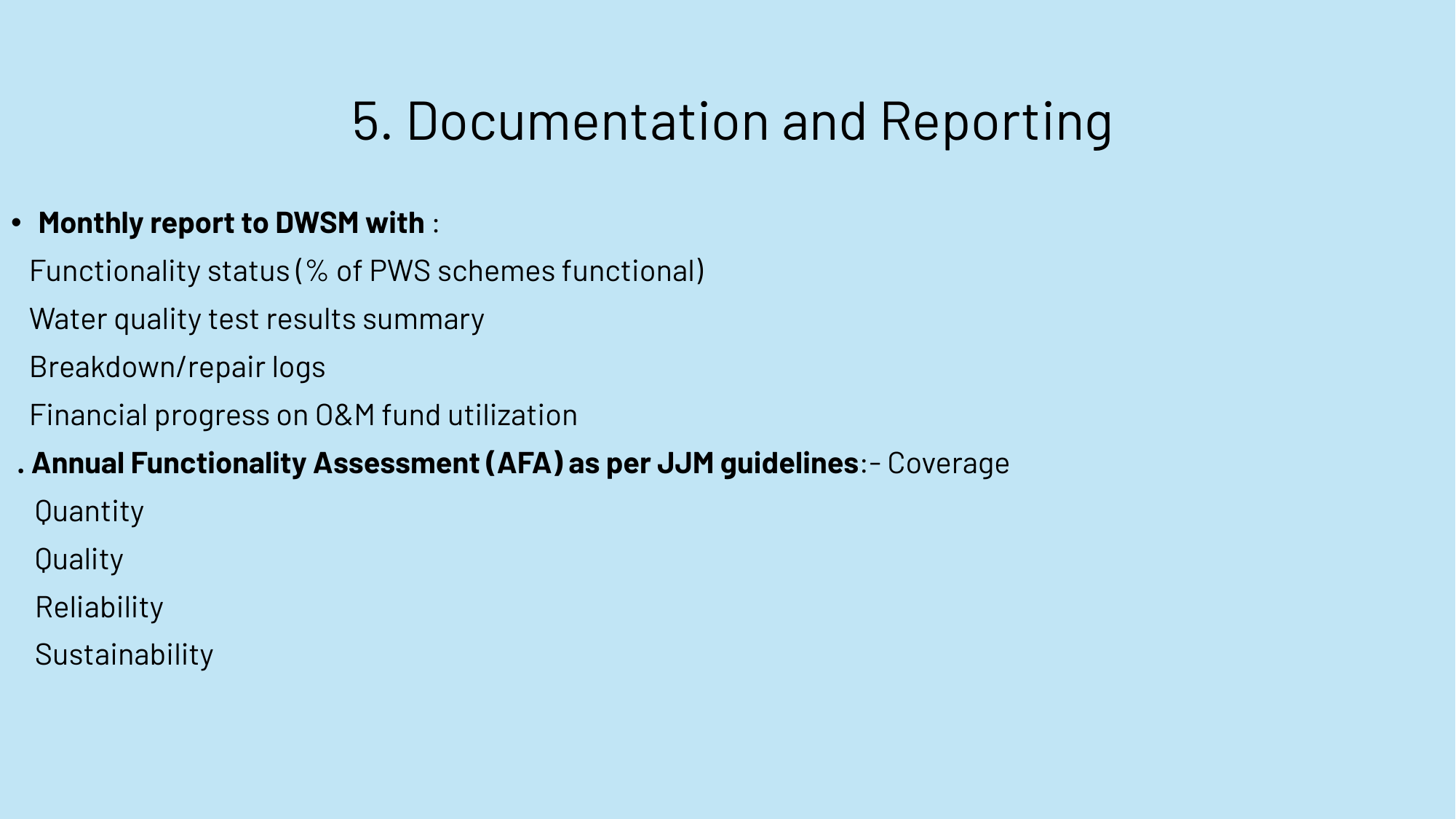

# 5. Documentation and Reporting
Monthly report to DWSM with :
   Functionality status (% of PWS schemes functional)
   Water quality test results summary
   Breakdown/repair logs
   Financial progress on O&M fund utilization
 . Annual Functionality Assessment (AFA) as per JJM guidelines:- Coverage
    Quantity
    Quality
    Reliability
    Sustainability